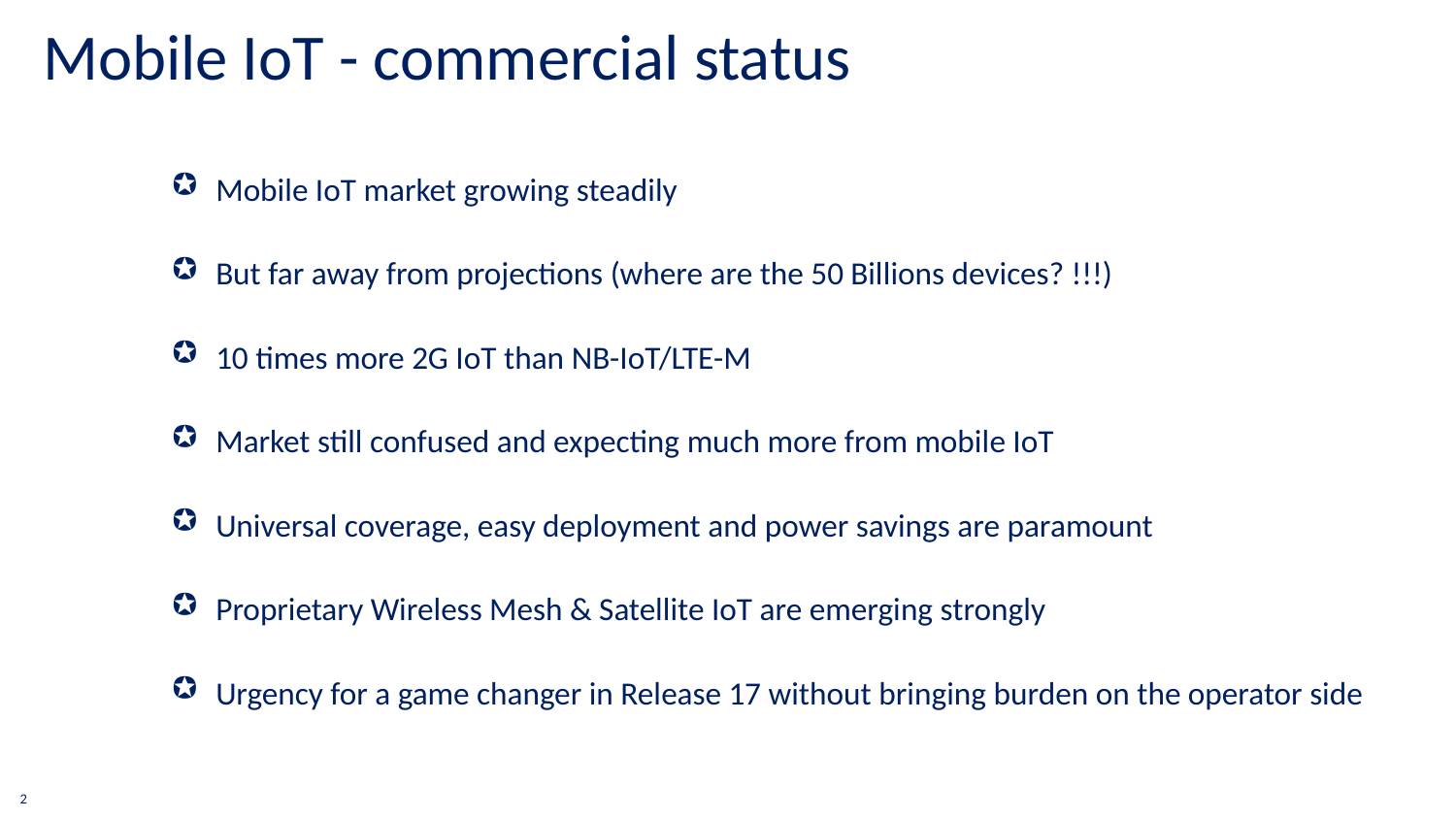

Mobile IoT - commercial status
Mobile IoT market growing steadily
But far away from projections (where are the 50 Billions devices? !!!)
10 times more 2G IoT than NB-IoT/LTE-M
Market still confused and expecting much more from mobile IoT
Universal coverage, easy deployment and power savings are paramount
Proprietary Wireless Mesh & Satellite IoT are emerging strongly
Urgency for a game changer in Release 17 without bringing burden on the operator side